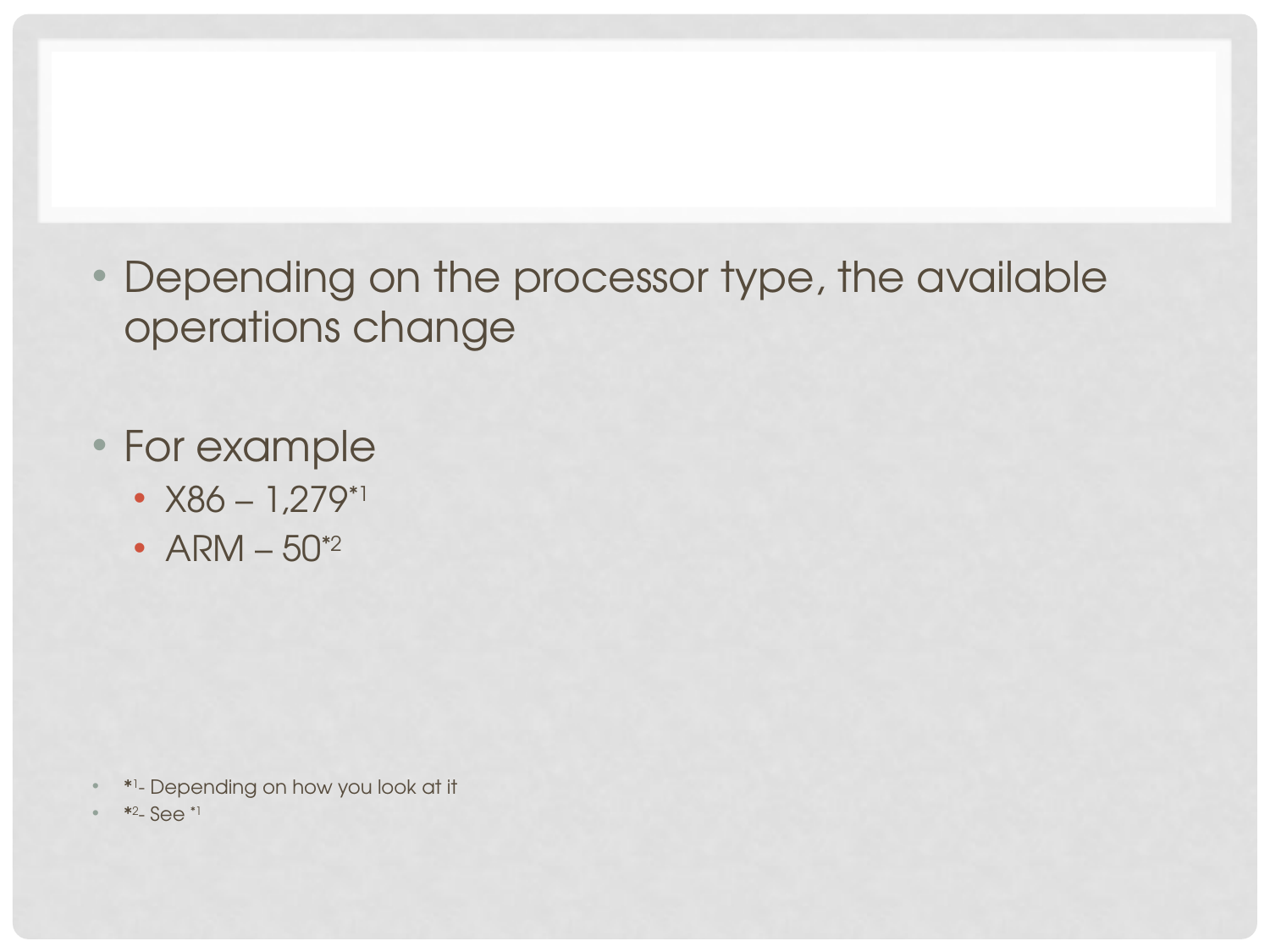

#
Depending on the processor type, the available operations change

For example
X86 – 1,279*1
ARM – 50*2

*1- Depending on how you look at it
*2- See *1